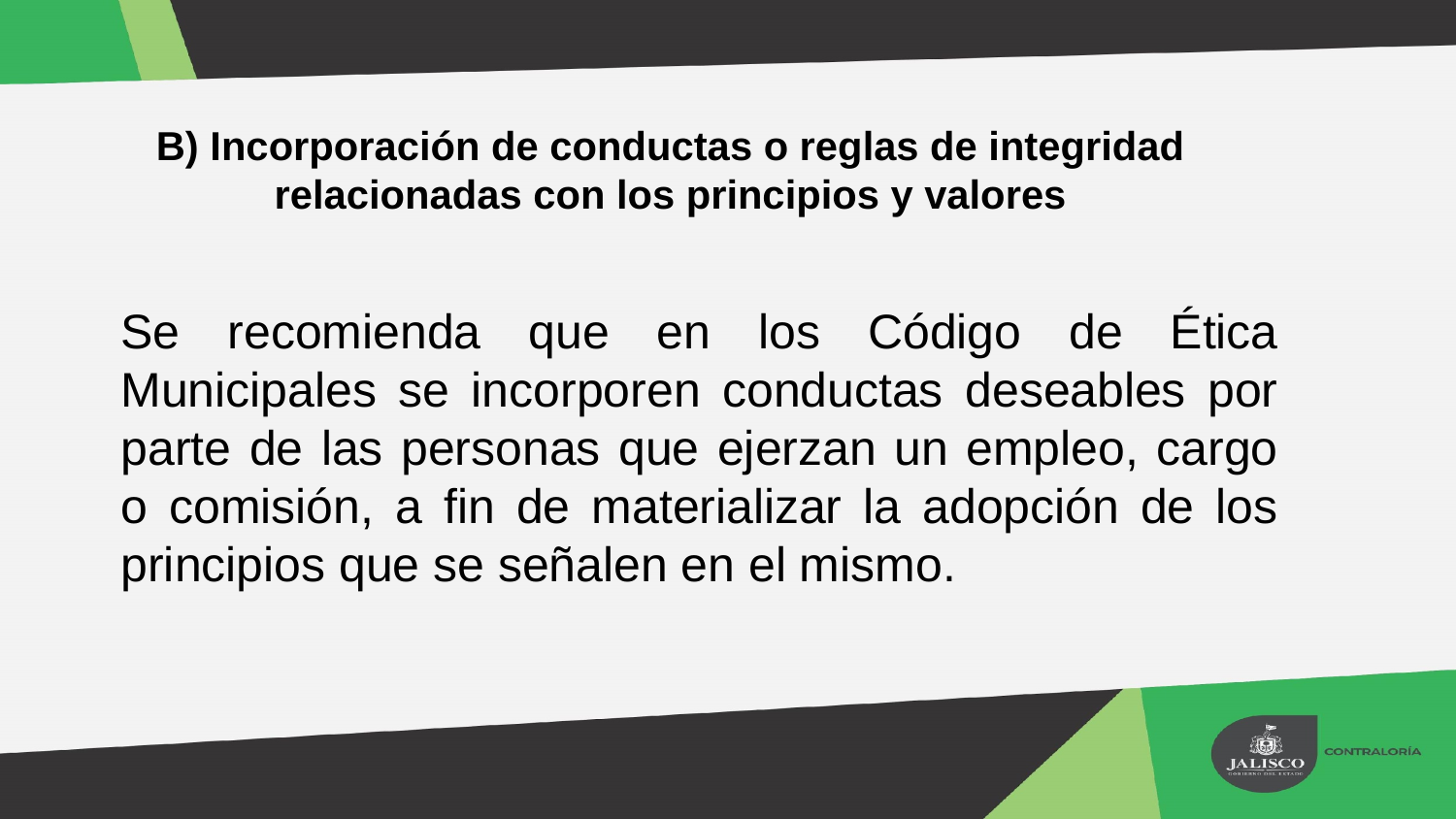

B) Incorporación de conductas o reglas de integridad relacionadas con los principios y valores
Se recomienda que en los Código de Ética Municipales se incorporen conductas deseables por parte de las personas que ejerzan un empleo, cargo o comisión, a fin de materializar la adopción de los principios que se señalen en el mismo.